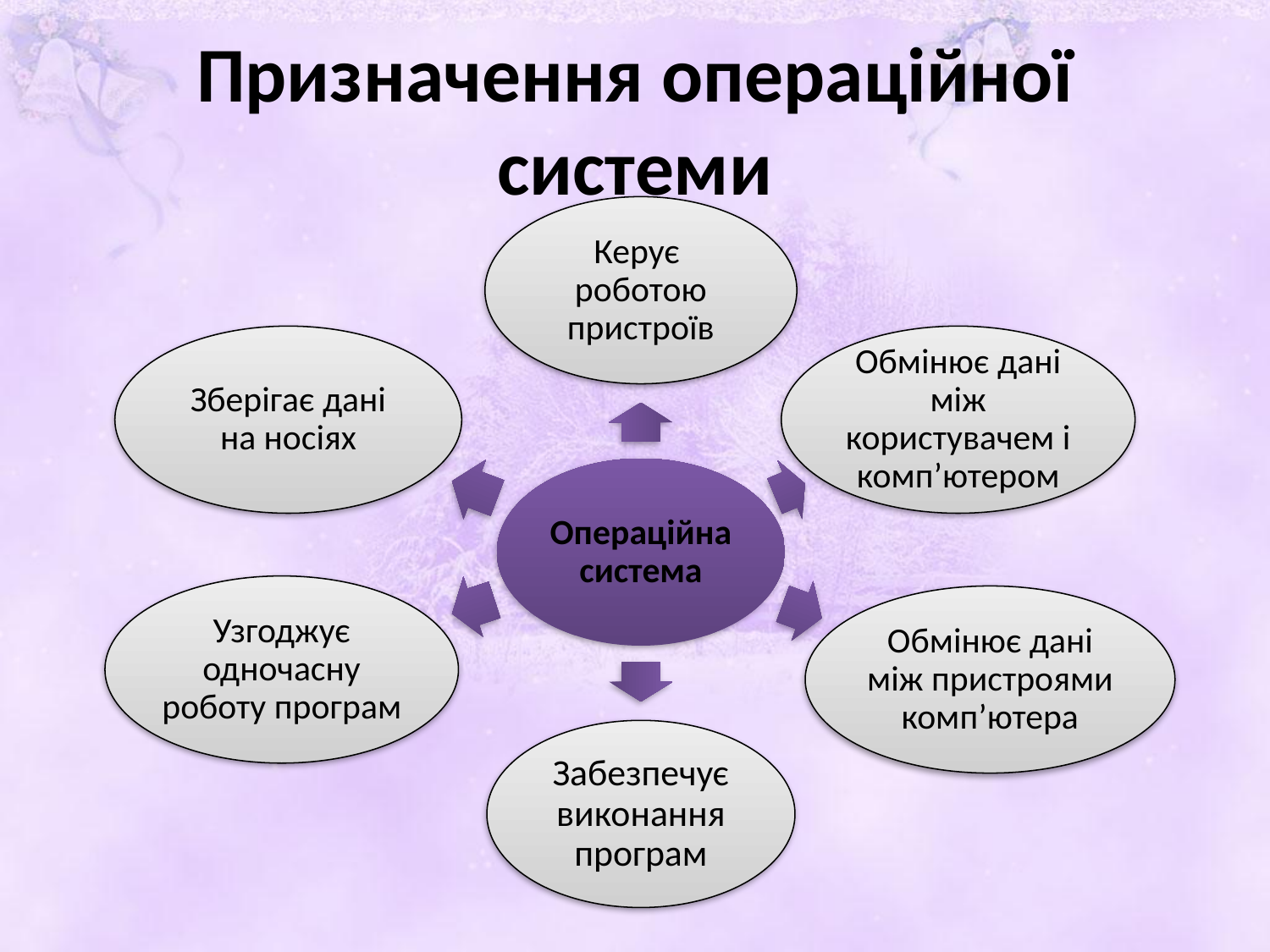

# Призначення операційної системи
Керує  роботою пристроїв
Обмінює дані між користувачем і комп’ютером
Зберігає дані на носіях

Операційна система

Узгоджує одночасну роботу програм

Обмінює дані між пристроями комп’ютера

Забезпечує виконання програм